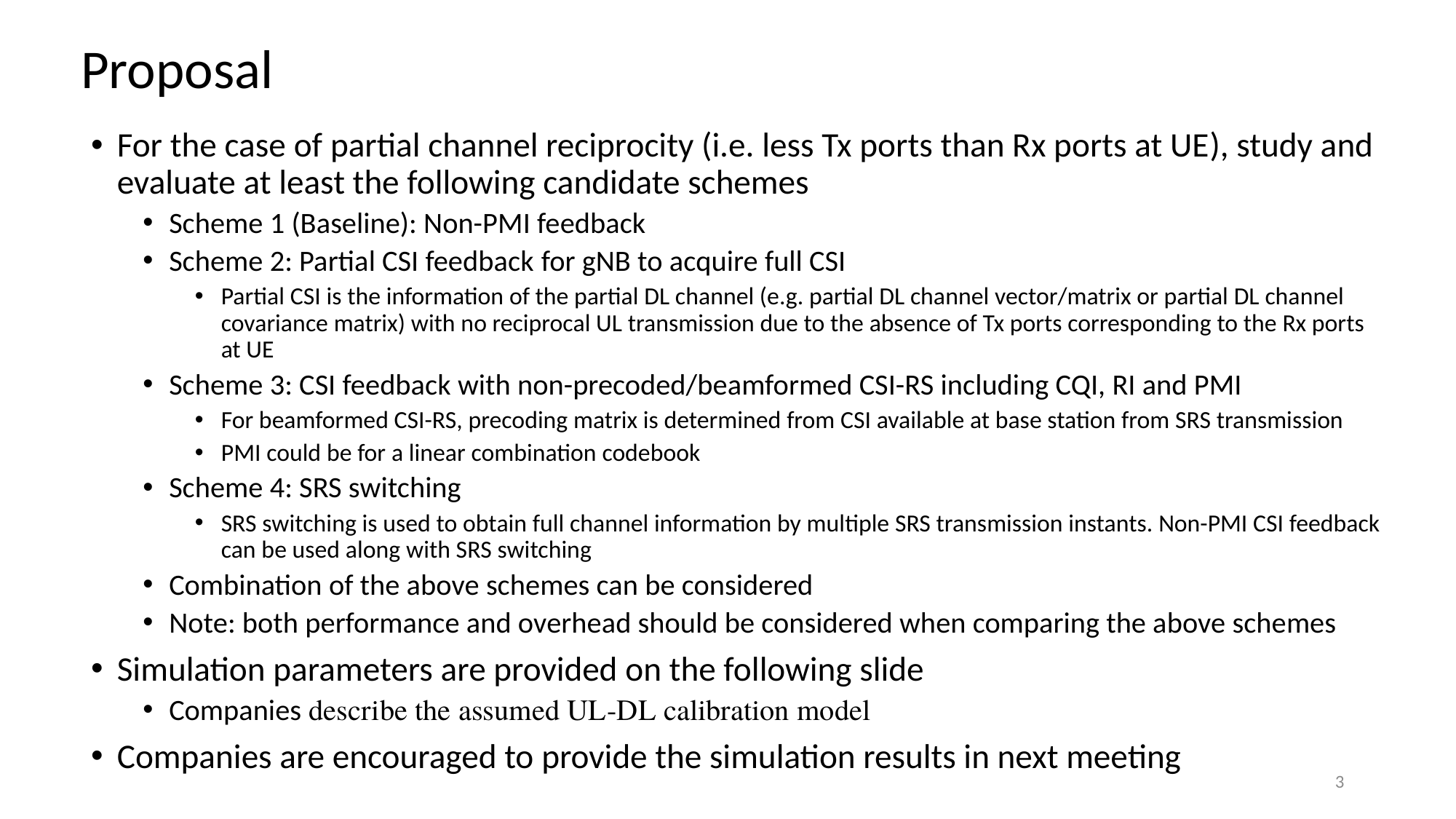

# Proposal
For the case of partial channel reciprocity (i.e. less Tx ports than Rx ports at UE), study and evaluate at least the following candidate schemes
Scheme 1 (Baseline): Non-PMI feedback
Scheme 2: Partial CSI feedback for gNB to acquire full CSI
Partial CSI is the information of the partial DL channel (e.g. partial DL channel vector/matrix or partial DL channel covariance matrix) with no reciprocal UL transmission due to the absence of Tx ports corresponding to the Rx ports at UE
Scheme 3: CSI feedback with non-precoded/beamformed CSI-RS including CQI, RI and PMI
For beamformed CSI-RS, precoding matrix is determined from CSI available at base station from SRS transmission
PMI could be for a linear combination codebook
Scheme 4: SRS switching
SRS switching is used to obtain full channel information by multiple SRS transmission instants. Non-PMI CSI feedback can be used along with SRS switching
Combination of the above schemes can be considered
Note: both performance and overhead should be considered when comparing the above schemes
Simulation parameters are provided on the following slide
Companies describe the assumed UL-DL calibration model
Companies are encouraged to provide the simulation results in next meeting
3